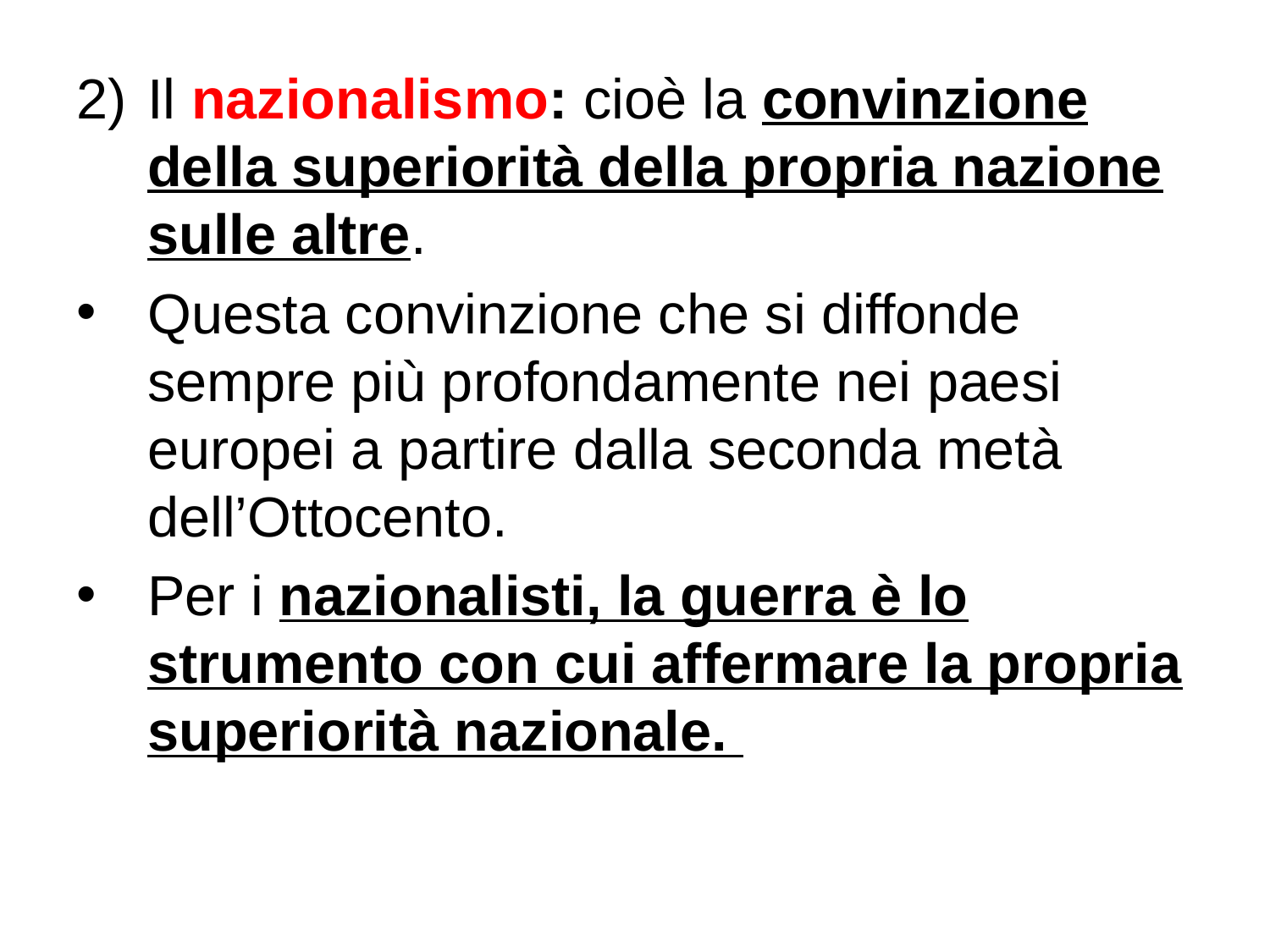

Il nazionalismo: cioè la convinzione della superiorità della propria nazione sulle altre.
Questa convinzione che si diffonde sempre più profondamente nei paesi europei a partire dalla seconda metà dell’Ottocento.
Per i nazionalisti, la guerra è lo strumento con cui affermare la propria superiorità nazionale.